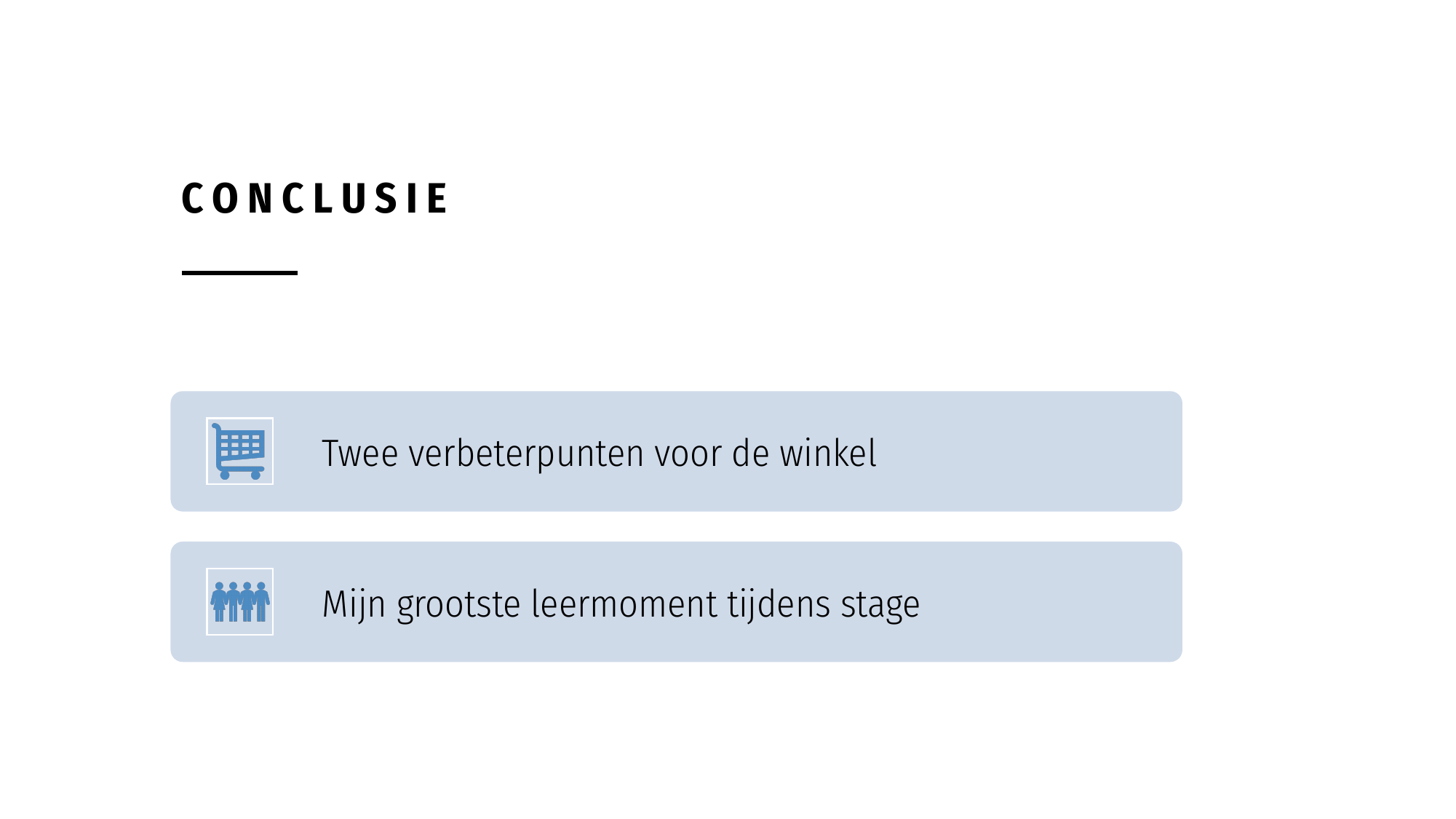

# Conclusie
Twee verbeterpunten voor de winkel
Mijn grootste leermoment tijdens stage